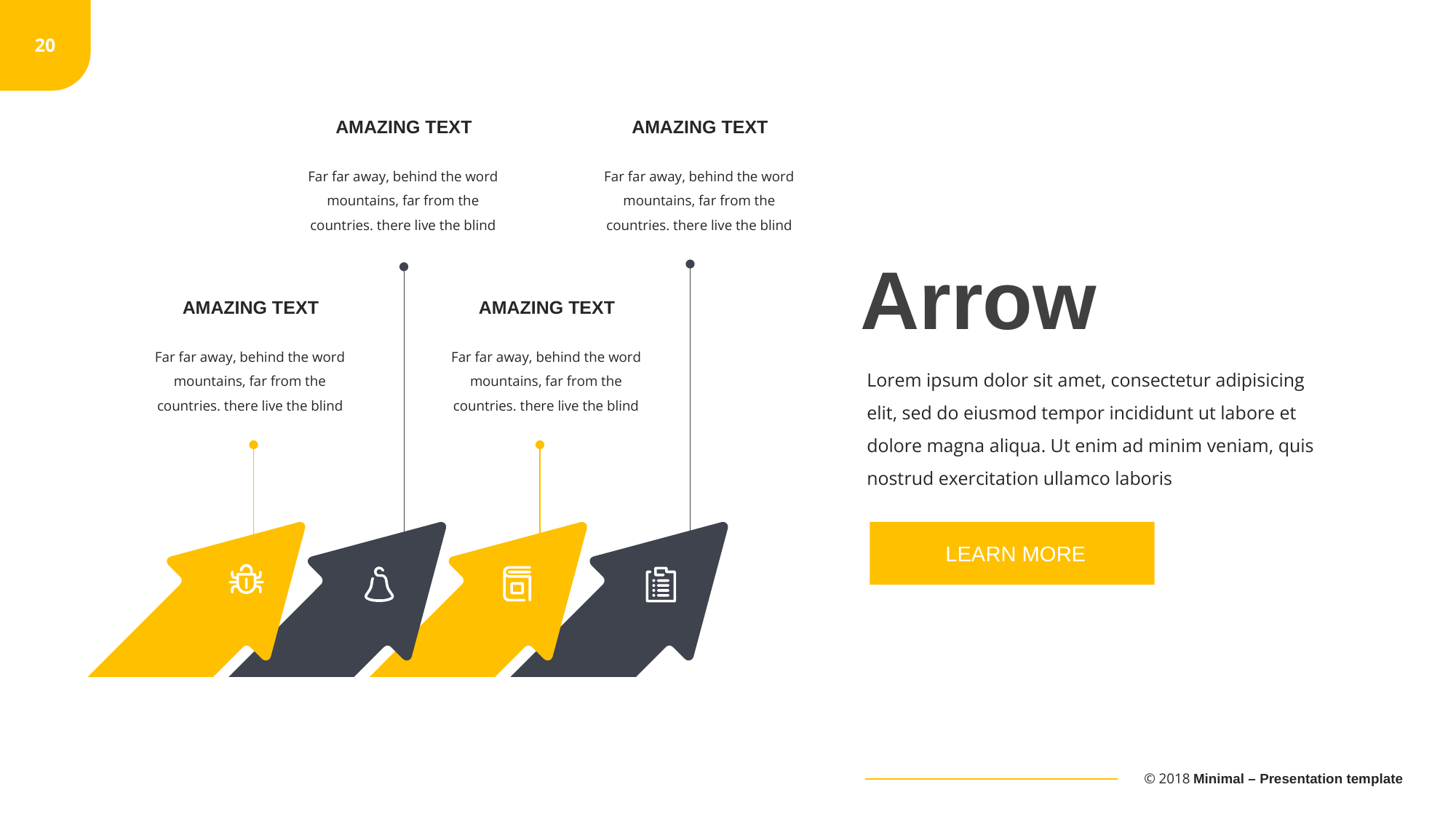

AMAZING TEXT
AMAZING TEXT
Far far away, behind the word mountains, far from the countries. there live the blind
Far far away, behind the word mountains, far from the countries. there live the blind
Arrow
AMAZING TEXT
AMAZING TEXT
Far far away, behind the word mountains, far from the countries. there live the blind
Far far away, behind the word mountains, far from the countries. there live the blind
Lorem ipsum dolor sit amet, consectetur adipisicing elit, sed do eiusmod tempor incididunt ut labore et dolore magna aliqua. Ut enim ad minim veniam, quis nostrud exercitation ullamco laboris

LEARN MORE